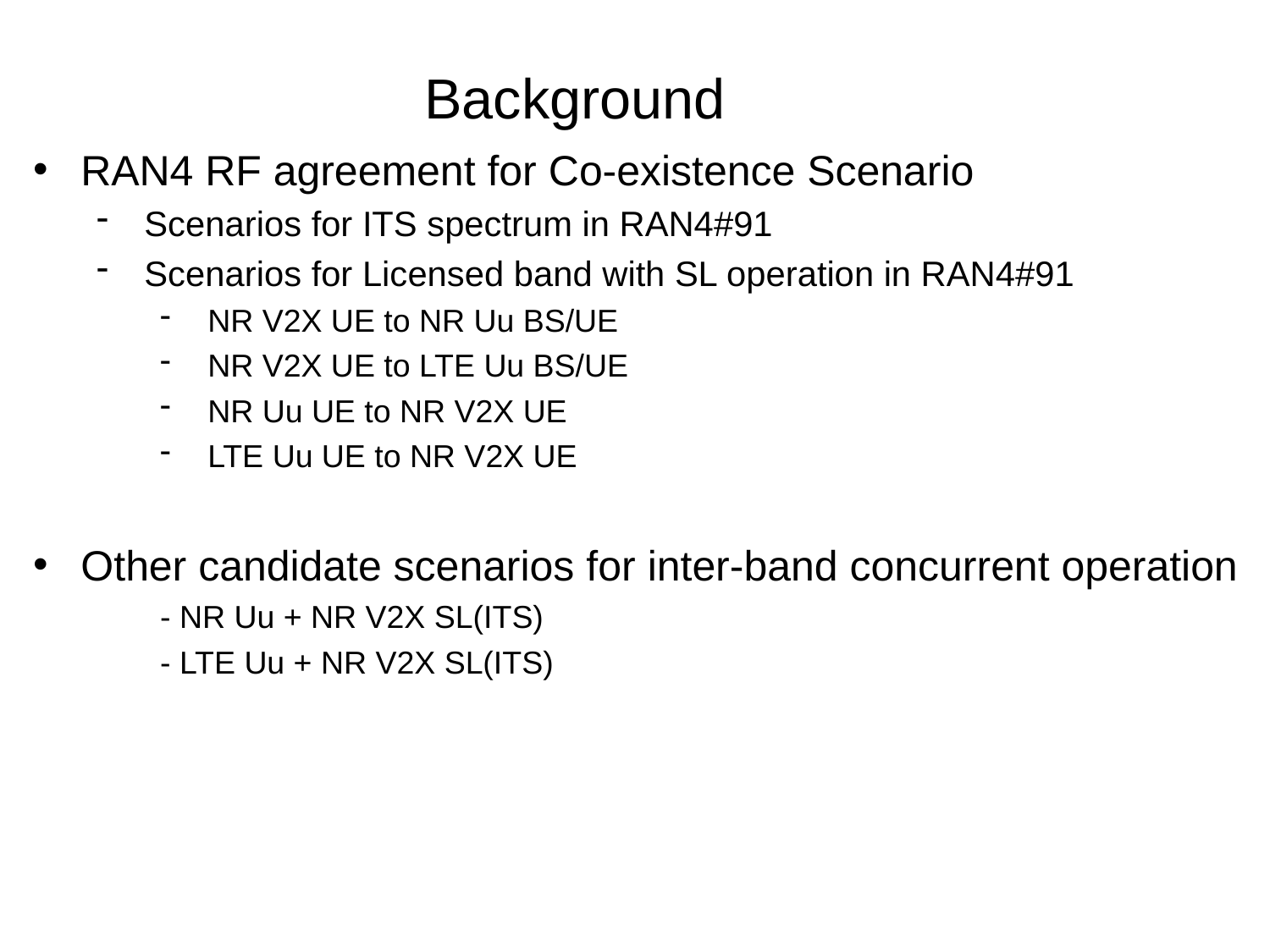

Background

RAN4 RF agreement for Co-existence Scenario
Scenarios for ITS spectrum in RAN4#91
Scenarios for Licensed band with SL operation in RAN4#91
NR V2X UE to NR Uu BS/UE
NR V2X UE to LTE Uu BS/UE
NR Uu UE to NR V2X UE
LTE Uu UE to NR V2X UE

Other candidate scenarios for inter-band concurrent operation
- NR Uu + NR V2X SL(ITS)
- LTE Uu + NR V2X SL(ITS)